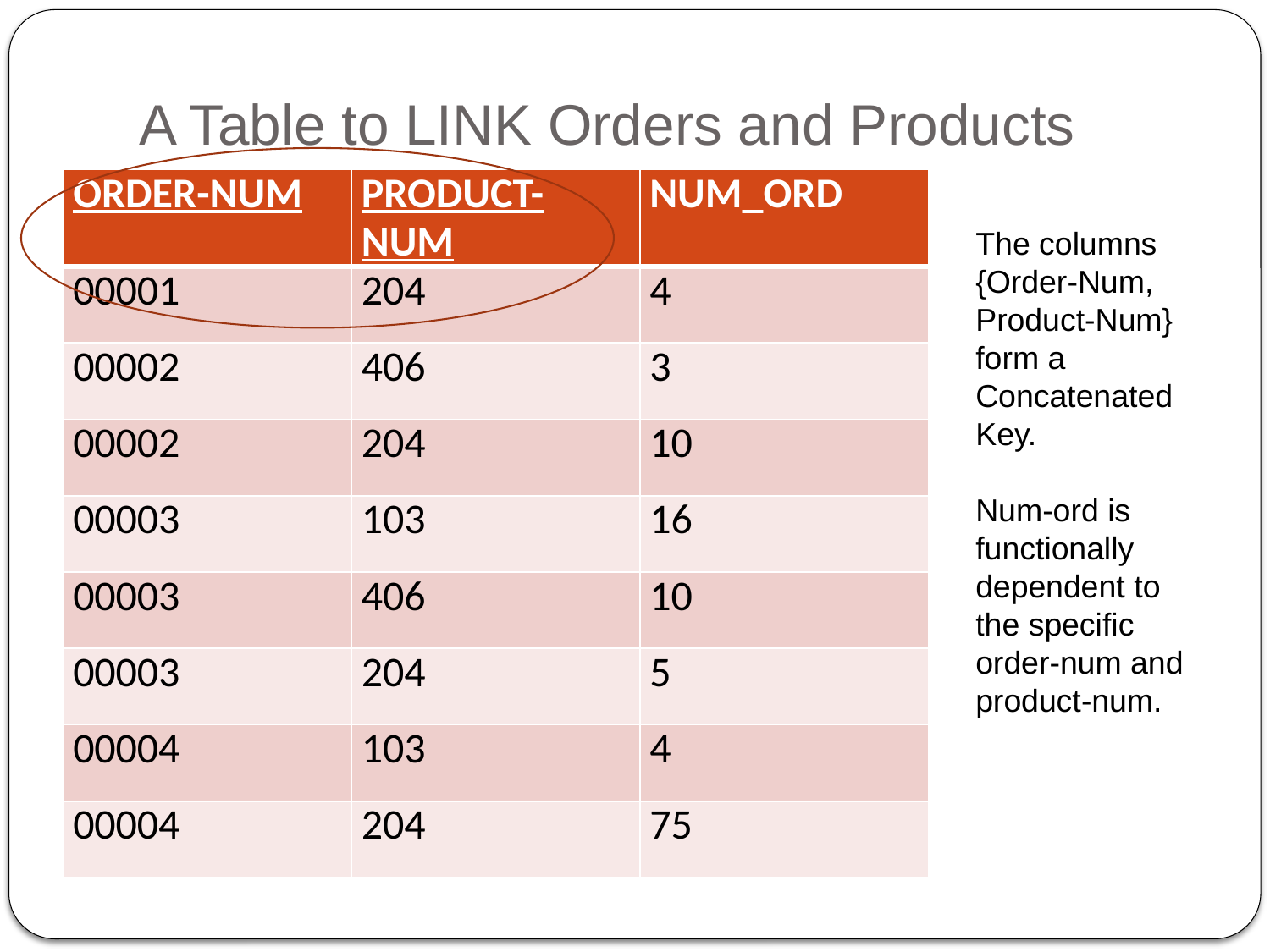

# A Table to LINK Orders and Products

| ORDER-NUM | PRODUCT-NUM | NUM\_ORD |
| --- | --- | --- |
| 00001 | 204 | 4 |
| 00002 | 406 | 3 |
| 00002 | 204 | 10 |
| 00003 | 103 | 16 |
| 00003 | 406 | 10 |
| 00003 | 204 | 5 |
| 00004 | 103 | 4 |
| 00004 | 204 | 75 |
The columns
{Order-Num, Product-Num} form a Concatenated Key.

Num-ord is functionally dependent to the specific order-num and product-num.